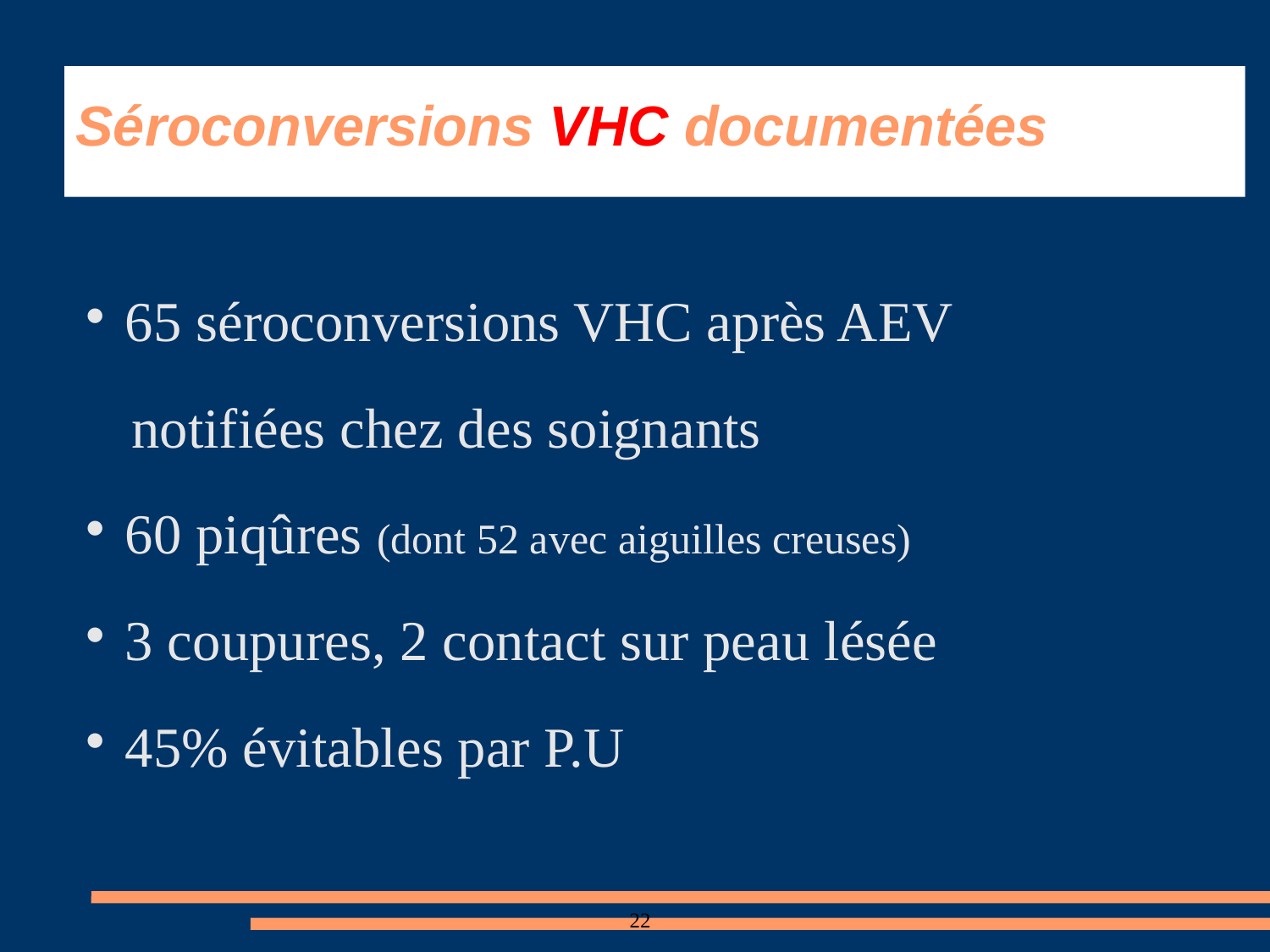

# Séroconversions VHC documentées
 65 séroconversions VHC après AEV
	   notifiées chez des soignants
 60 piqûres (dont 52 avec aiguilles creuses)
 3 coupures, 2 contact sur peau lésée
 45% évitables par P.U
22